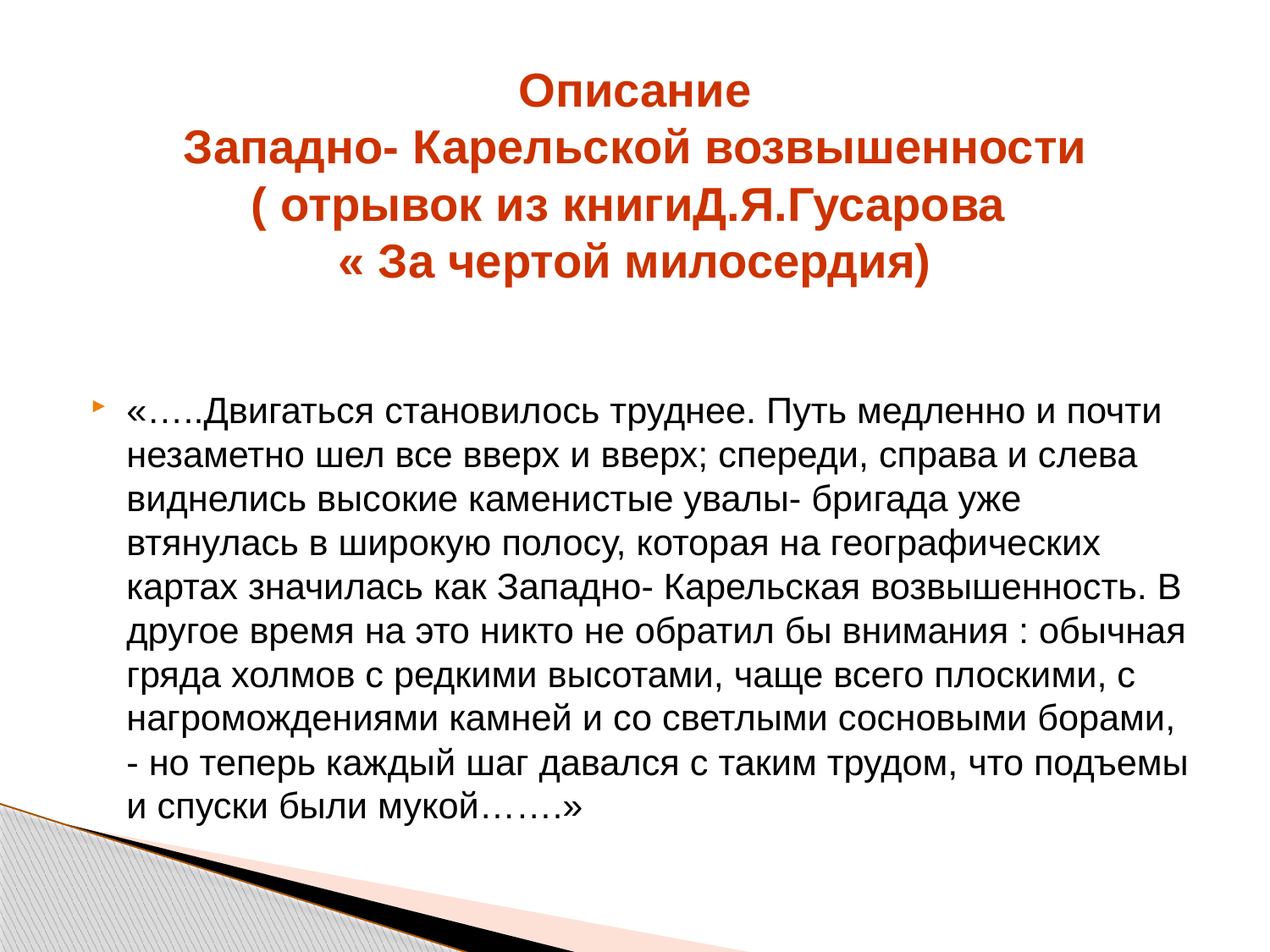

# Описание Западно- Карельской возвышенности ( отрывок из книгиД.Я.Гусарова « За чертой милосердия)

«…..Двигаться становилось труднее. Путь медленно и почти незаметно шел все вверх и вверх; спереди, справа и слева виднелись высокие каменистые увалы- бригада уже втянулась в широкую полосу, которая на географических картах значилась как Западно- Карельская возвышенность. В другое время на это никто не обратил бы внимания : обычная гряда холмов с редкими высотами, чаще всего плоскими, с нагромождениями камней и со светлыми сосновыми борами, - но теперь каждый шаг давался с таким трудом, что подъемы и спуски были мукой…….»